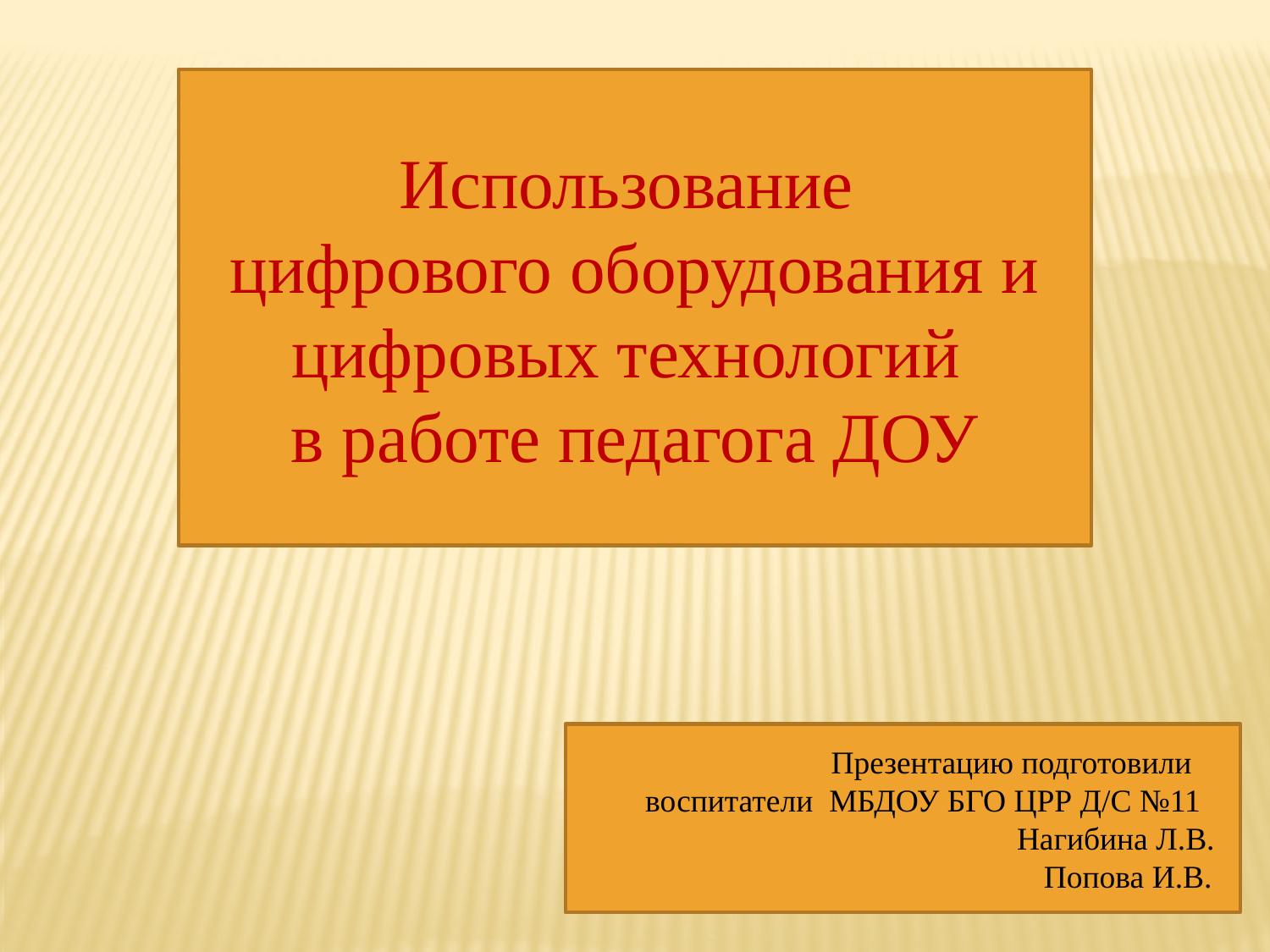

Использование
цифрового оборудования и цифровых технологий
в работе педагога ДОУ
                            Презентацию подготовили
      воспитатели  МБДОУ БГО ЦРР Д/С №11
                                                     Нагибина Л.В.
                                                        Попова И.В.